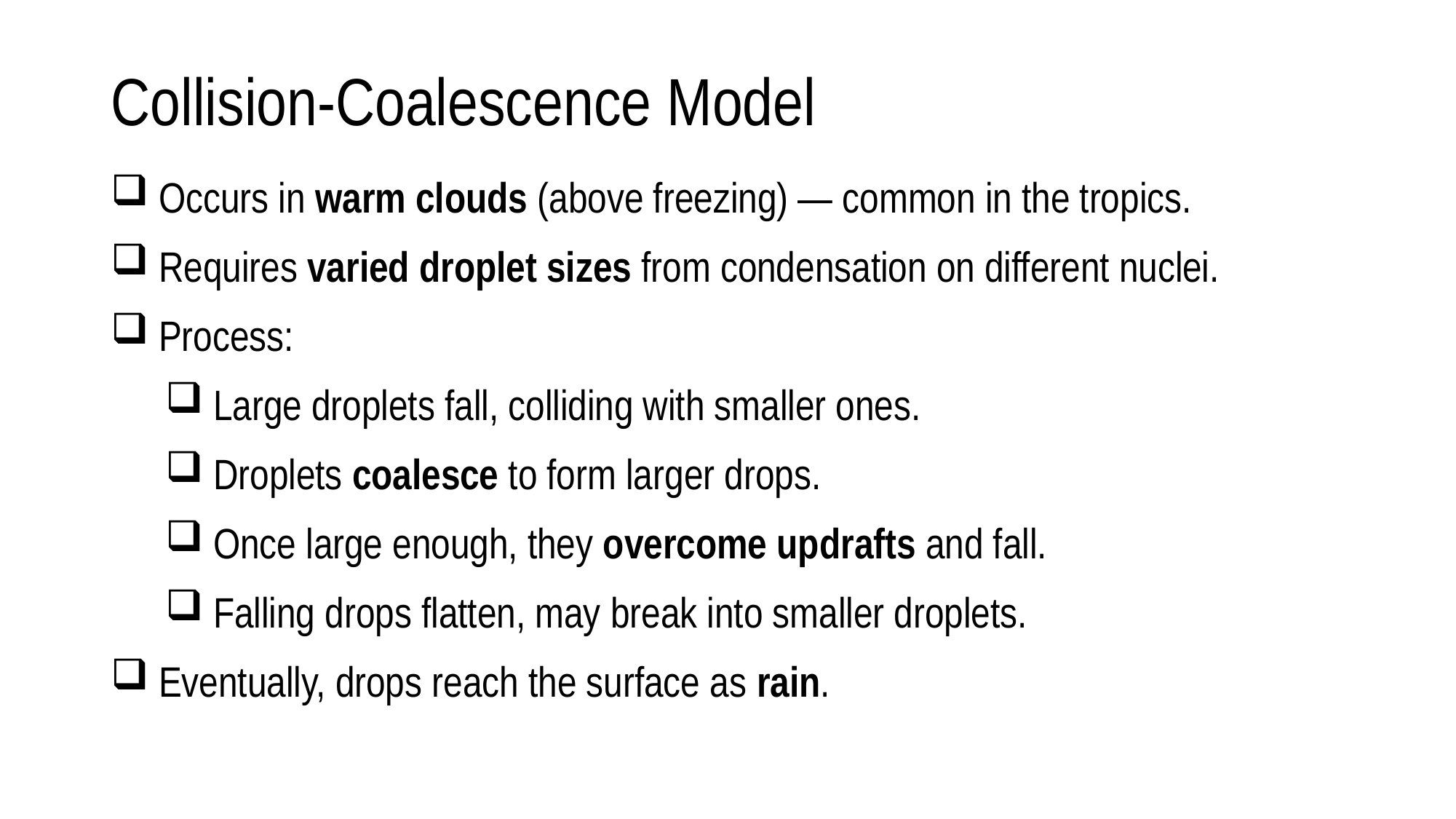

# Collision-Coalescence Model
 Occurs in warm clouds (above freezing) — common in the tropics.
 Requires varied droplet sizes from condensation on different nuclei.
 Process:
 Large droplets fall, colliding with smaller ones.
 Droplets coalesce to form larger drops.
 Once large enough, they overcome updrafts and fall.
 Falling drops flatten, may break into smaller droplets.
 Eventually, drops reach the surface as rain.